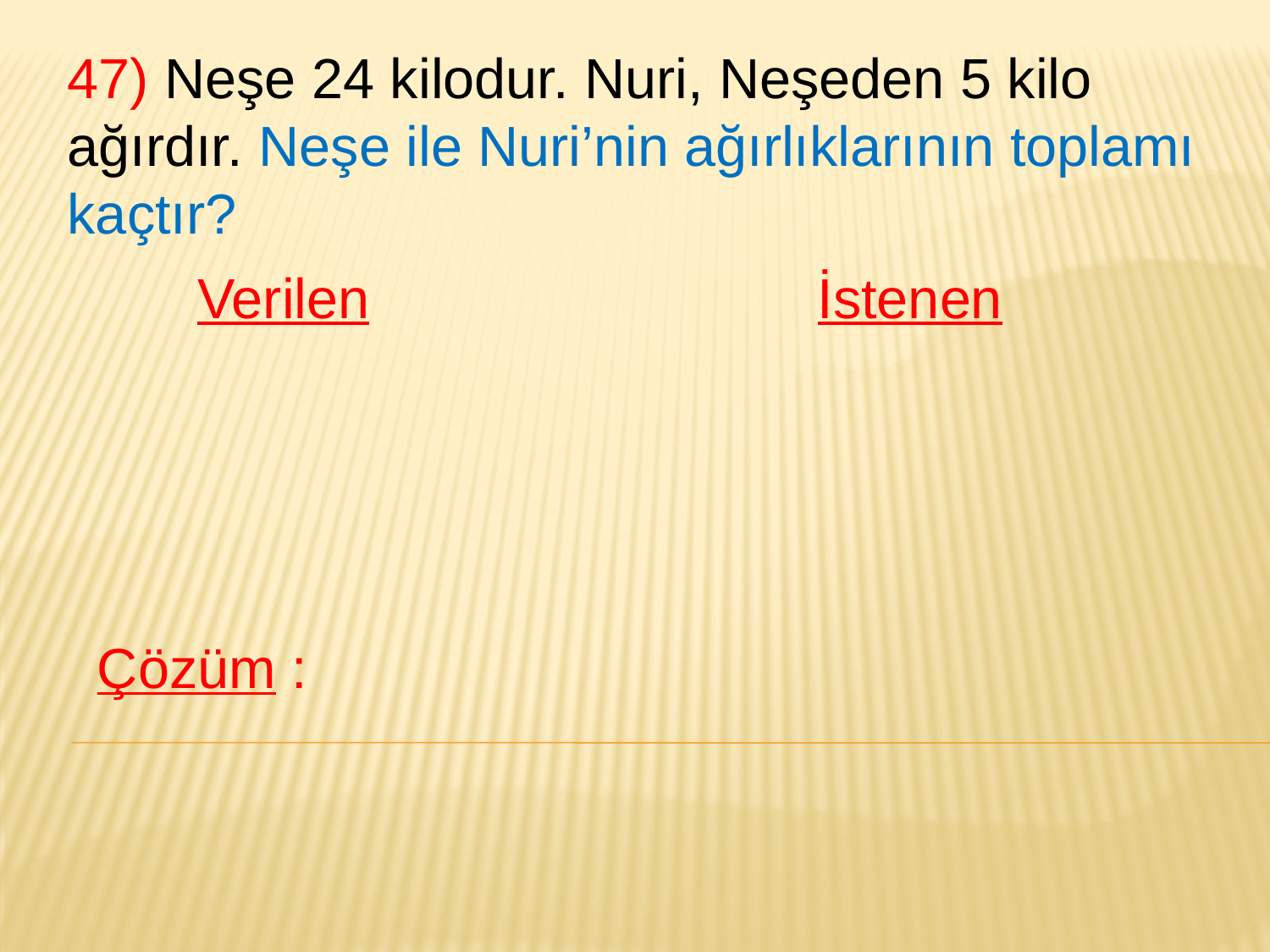

47) Neşe 24 kilodur. Nuri, Neşeden 5 kilo ağırdır. Neşe ile Nuri’nin ağırlıklarının toplamı kaçtır?

Verilen
İstenen
Çözüm :